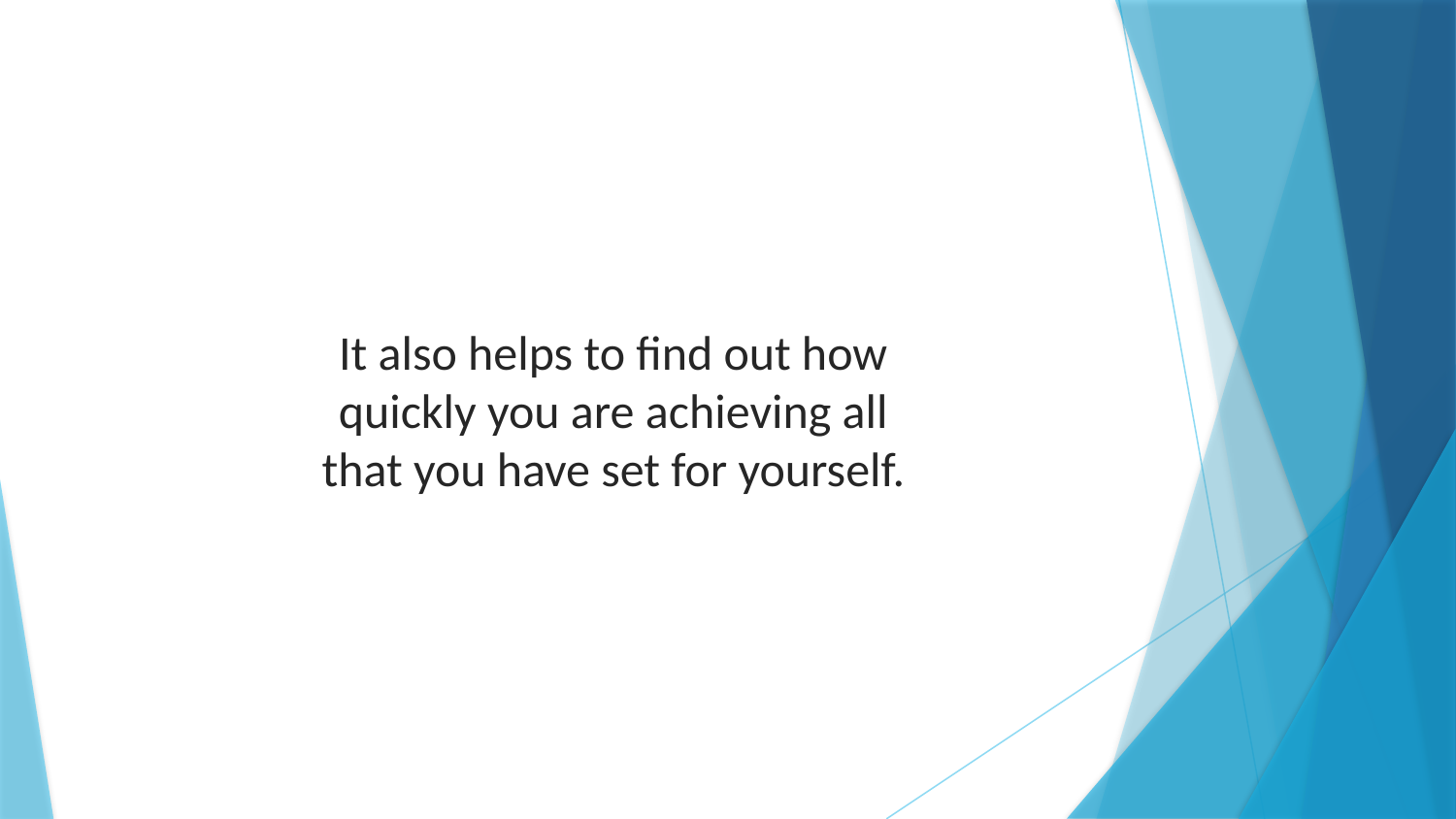

It also helps to find out how quickly you are achieving all that you have set for yourself.